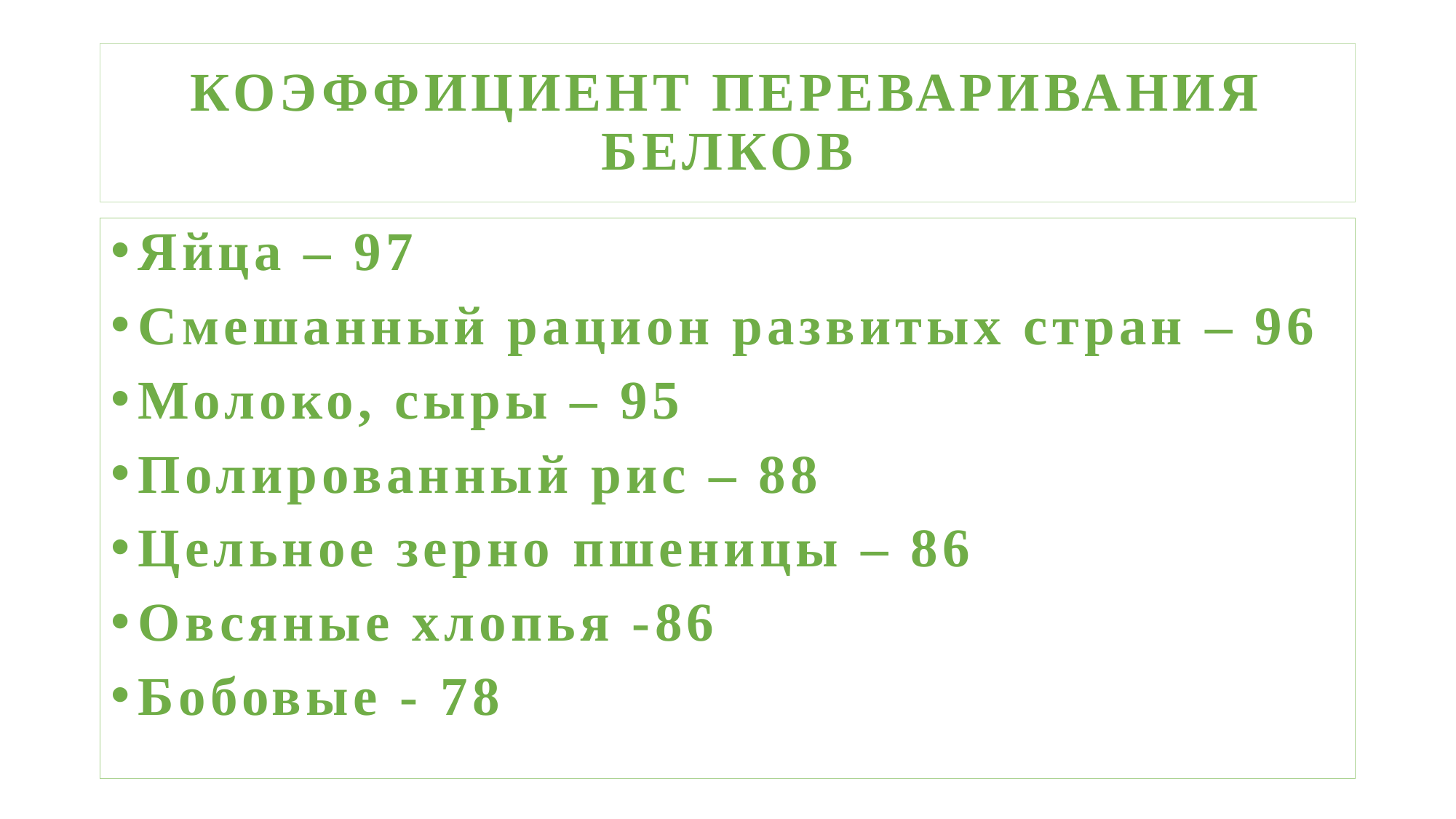

# КОЭФФИЦИЕНТ ПЕРЕВАРИВАНИЯ БЕЛКОВ
Яйца – 97
Смешанный рацион развитых стран – 96
Молоко, сыры – 95
Полированный рис – 88
Цельное зерно пшеницы – 86
Овсяные хлопья -86
Бобовые - 78